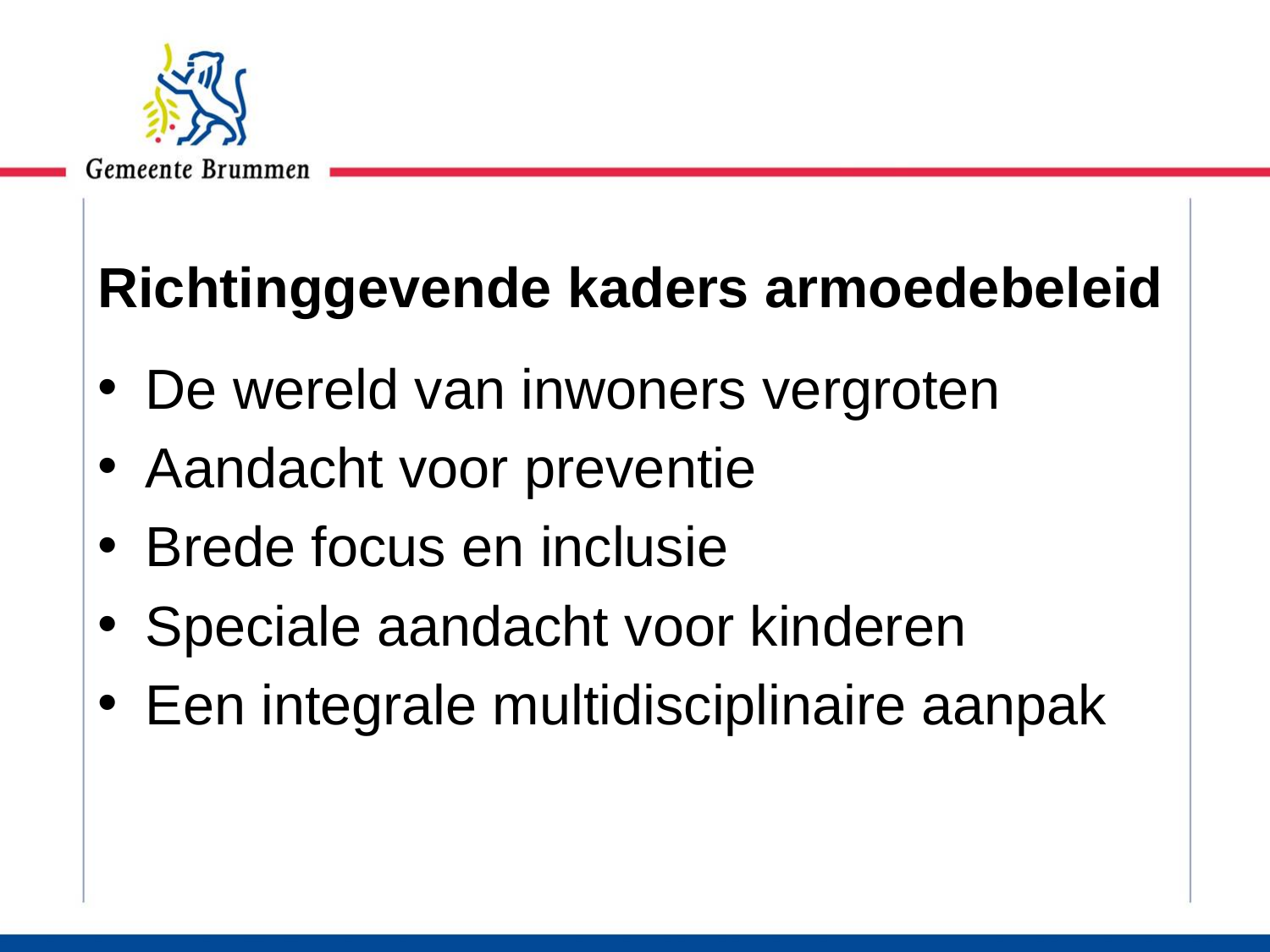

# Richtinggevende kaders armoedebeleid
De wereld van inwoners vergroten
Aandacht voor preventie
Brede focus en inclusie
Speciale aandacht voor kinderen
Een integrale multidisciplinaire aanpak